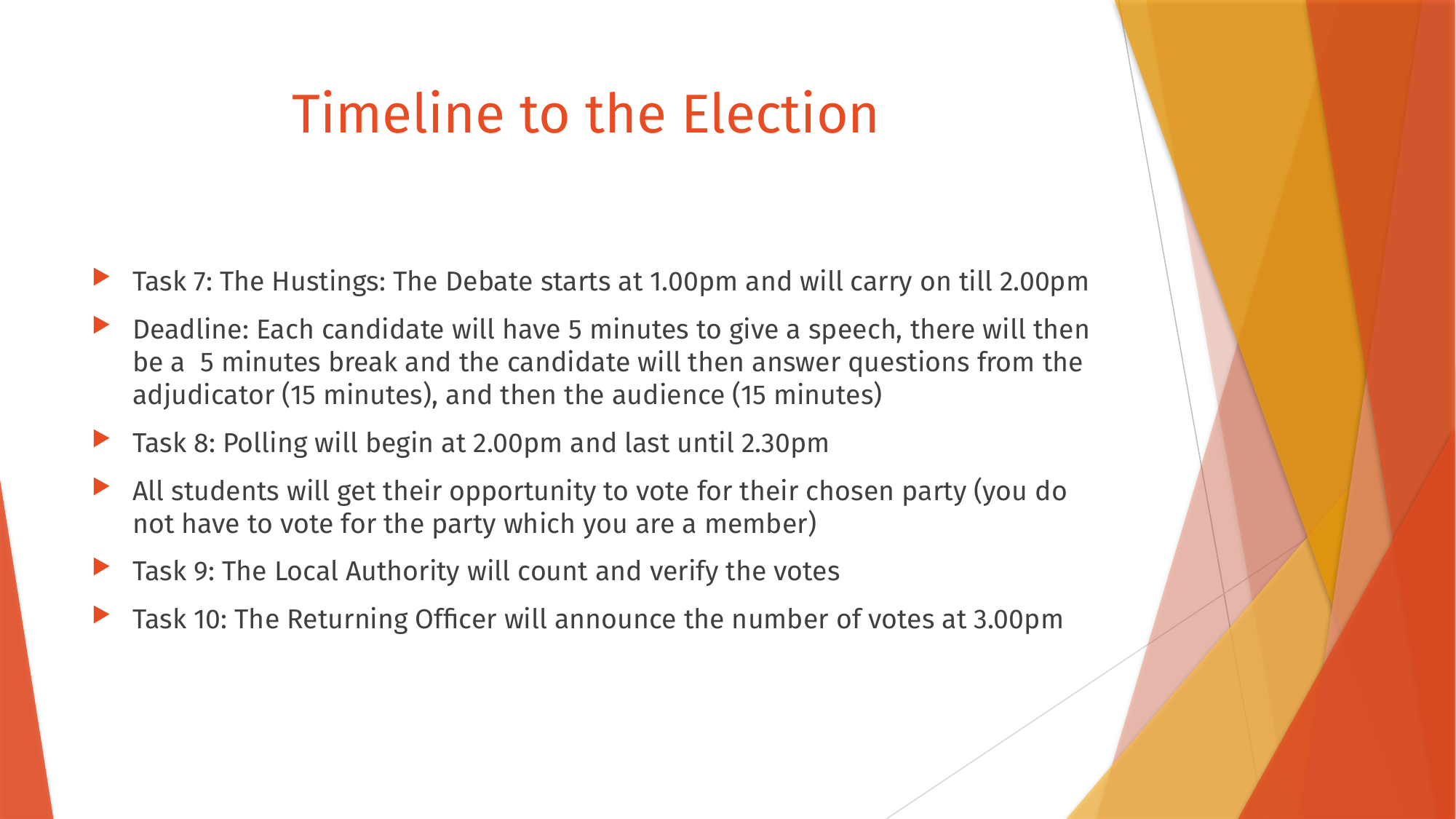

# Timeline to the Election
Task 7: The Hustings: The Debate starts at 1.00pm and will carry on till 2.00pm
Deadline: Each candidate will have 5 minutes to give a speech, there will then be a  5 minutes break and the candidate will then answer questions from the adjudicator (15 minutes), and then the audience (15 minutes)
Task 8: Polling will begin at 2.00pm and last until 2.30pm
All students will get their opportunity to vote for their chosen party (you do not have to vote for the party which you are a member)
Task 9: The Local Authority will count and verify the votes
Task 10: The Returning Officer will announce the number of votes at 3.00pm